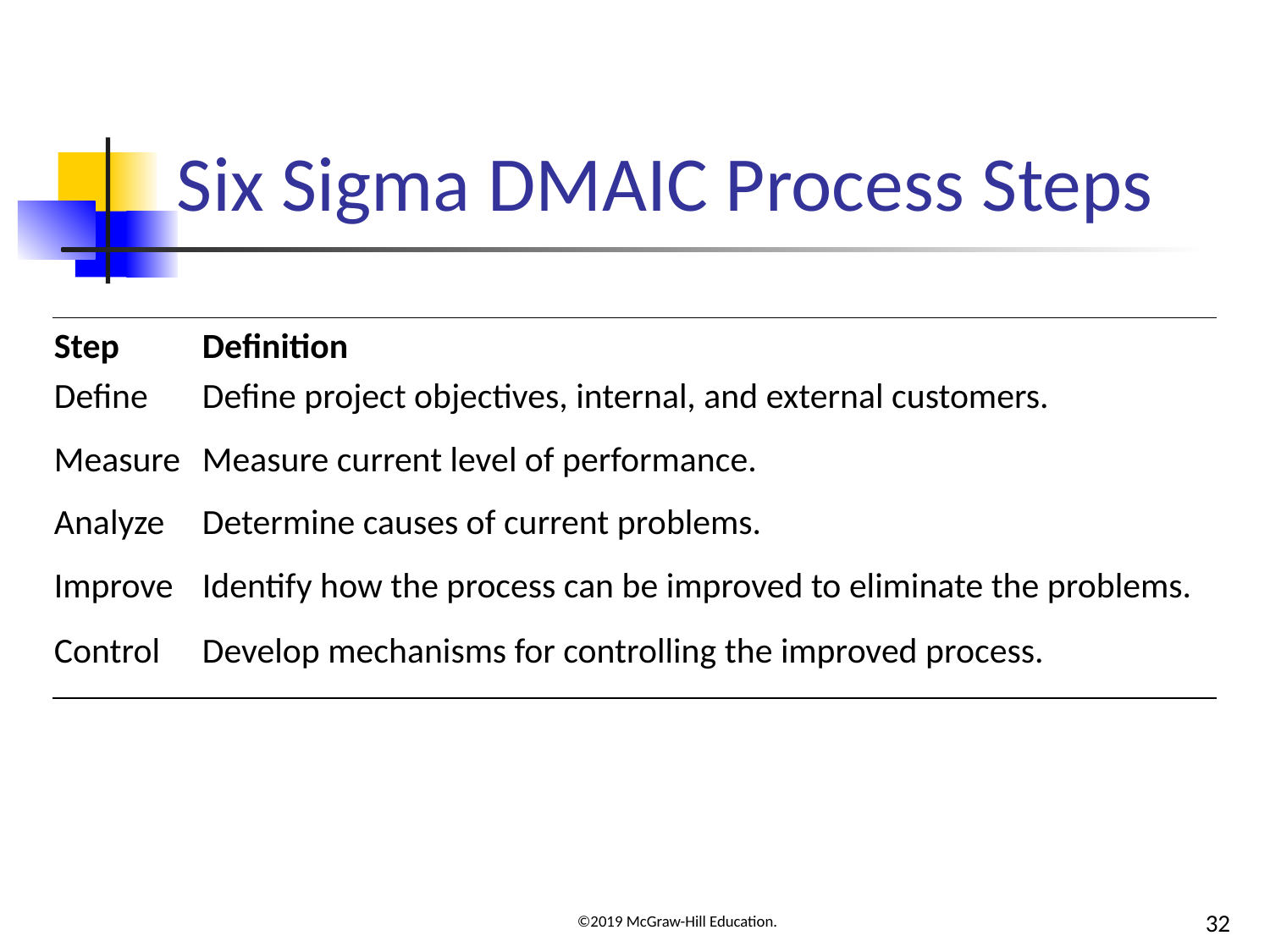

# Six Sigma DMAIC Process Steps
| Step | Definition |
| --- | --- |
| Define | Define project objectives, internal, and external customers. |
| Measure | Measure current level of performance. |
| Analyze | Determine causes of current problems. |
| Improve | Identify how the process can be improved to eliminate the problems. |
| Control | Develop mechanisms for controlling the improved process. |